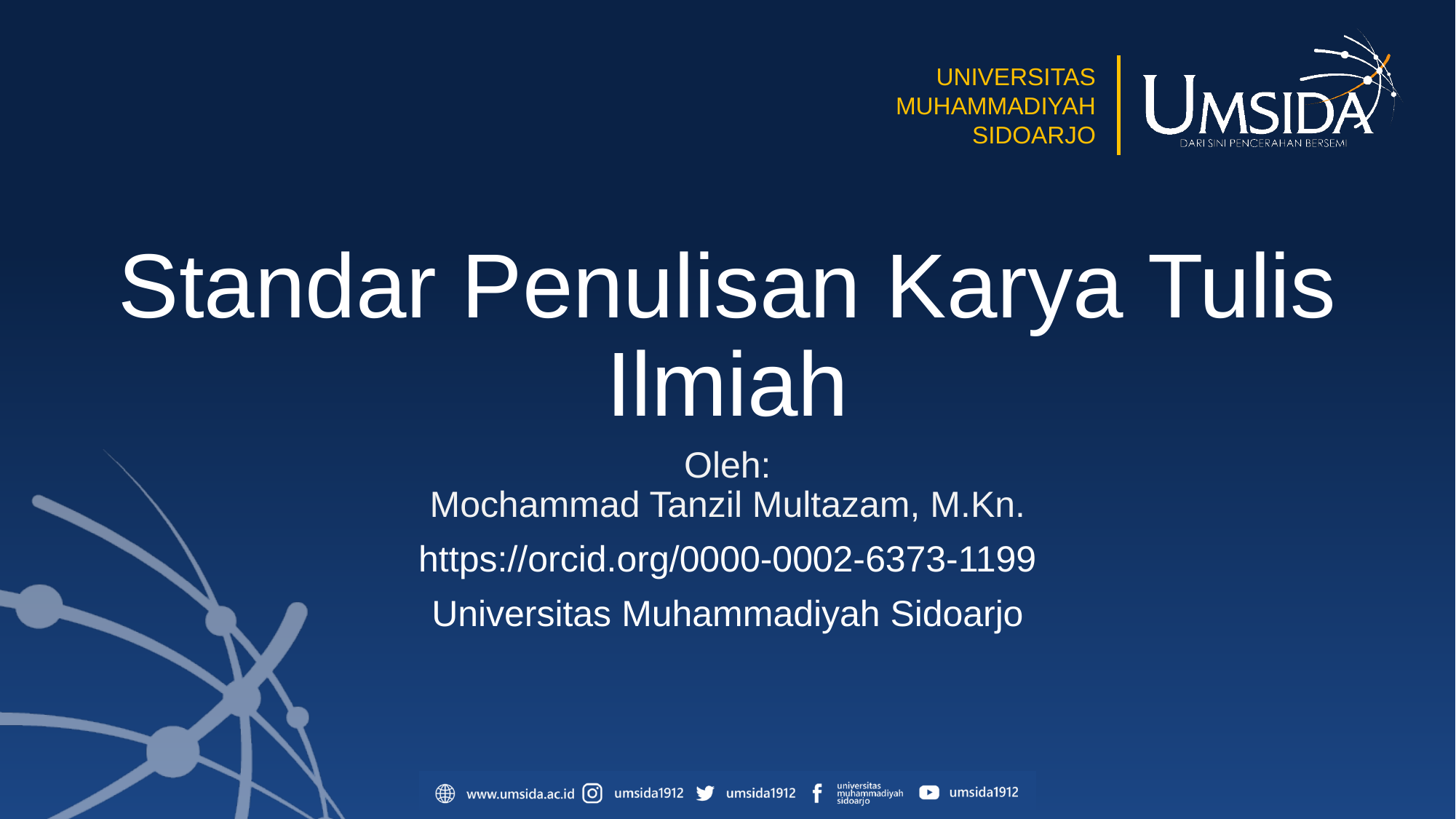

# Standar Penulisan Karya Tulis Ilmiah
Oleh:
Mochammad Tanzil Multazam, M.Kn.
https://orcid.org/0000-0002-6373-1199
Universitas Muhammadiyah Sidoarjo